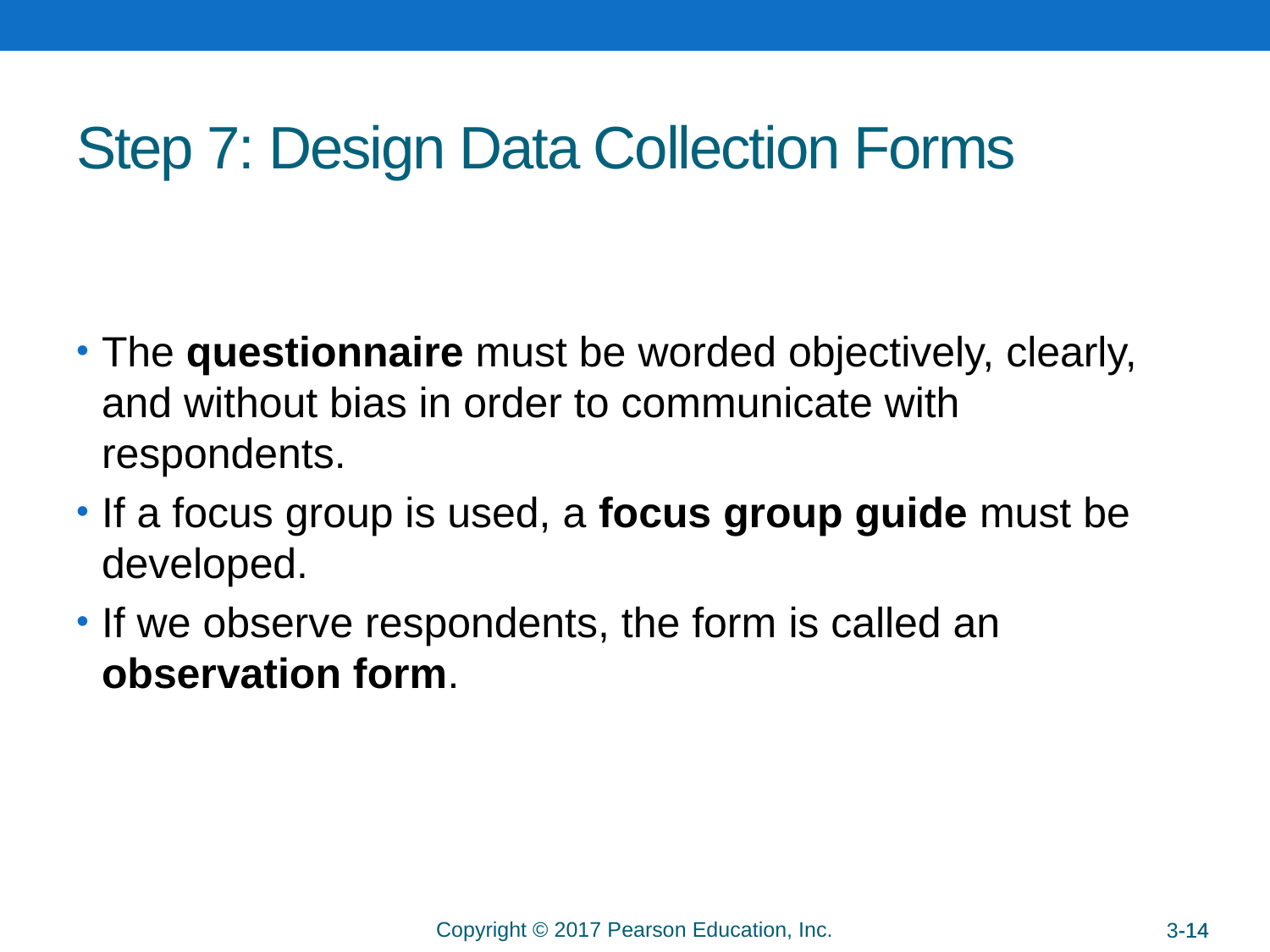

# Step 7: Design Data Collection Forms
The questionnaire must be worded objectively, clearly, and without bias in order to communicate with respondents.
If a focus group is used, a focus group guide must be developed.
If we observe respondents, the form is called an observation form.